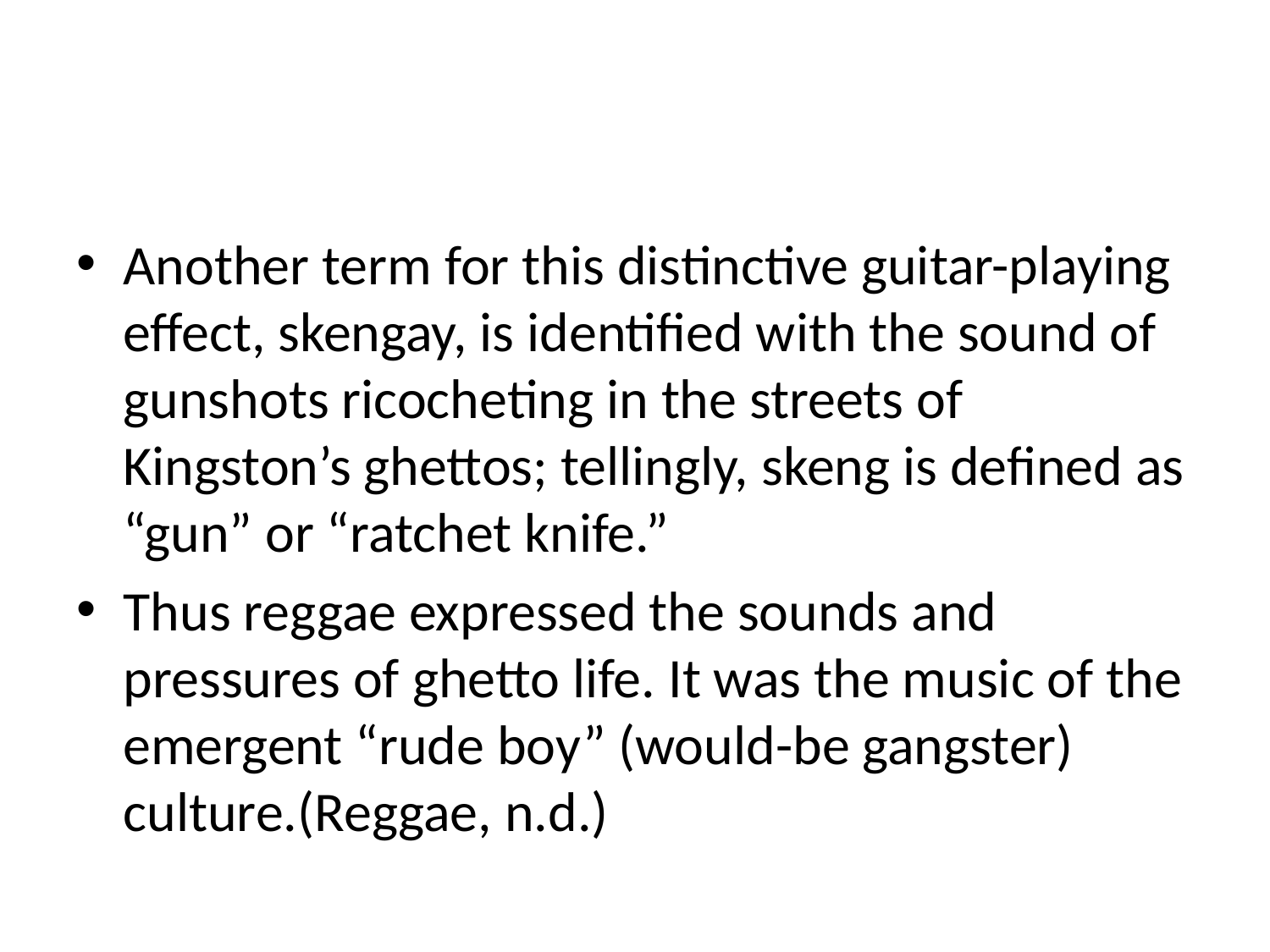

#
Another term for this distinctive guitar-playing effect, skengay, is identified with the sound of gunshots ricocheting in the streets of Kingston’s ghettos; tellingly, skeng is defined as “gun” or “ratchet knife.”
Thus reggae expressed the sounds and pressures of ghetto life. It was the music of the emergent “rude boy” (would-be gangster) culture.(Reggae, n.d.)